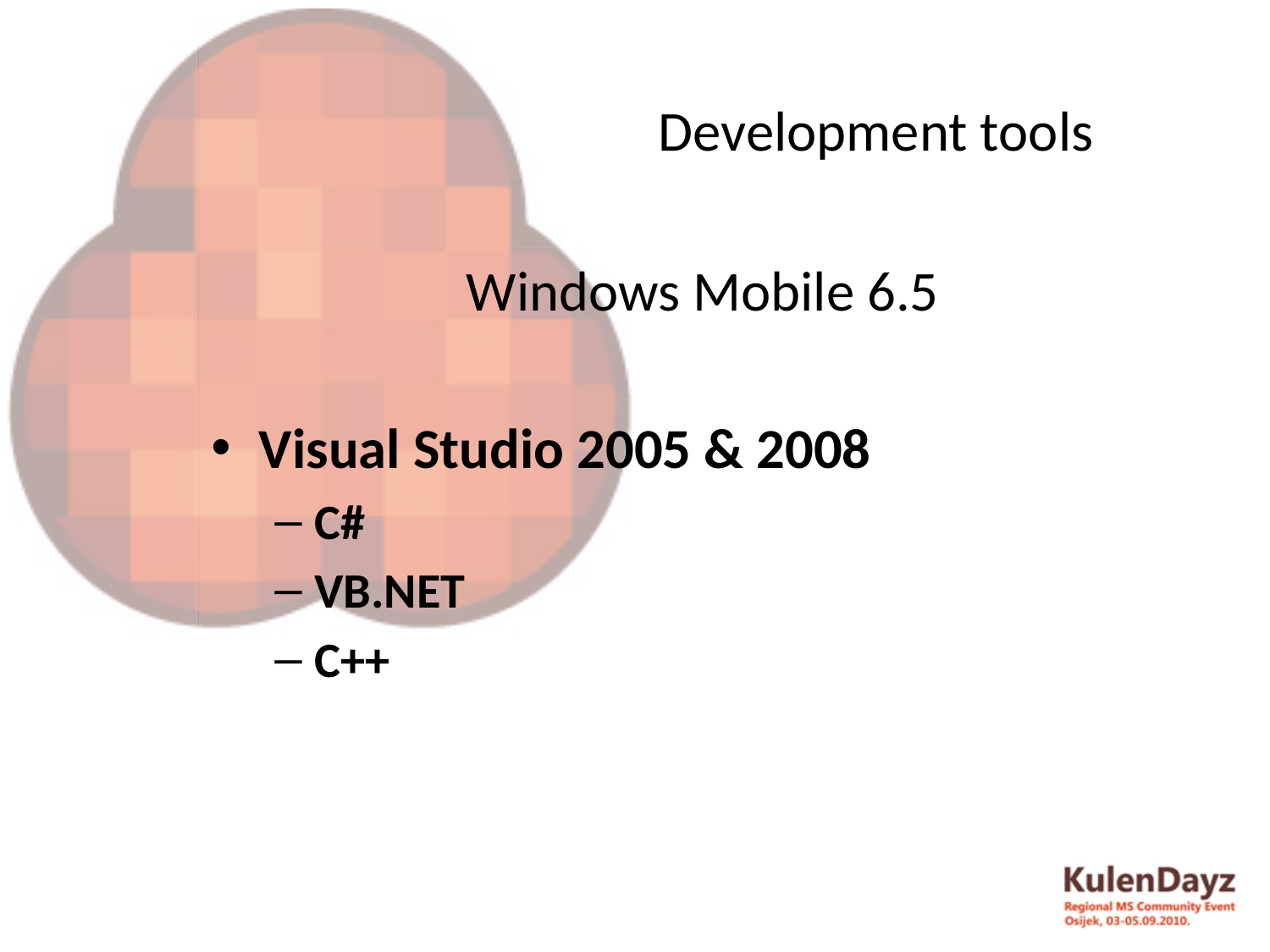

# Development tools
Windows Mobile 6.5

Visual Studio 2005 & 2008
C#
VB.NET
C++